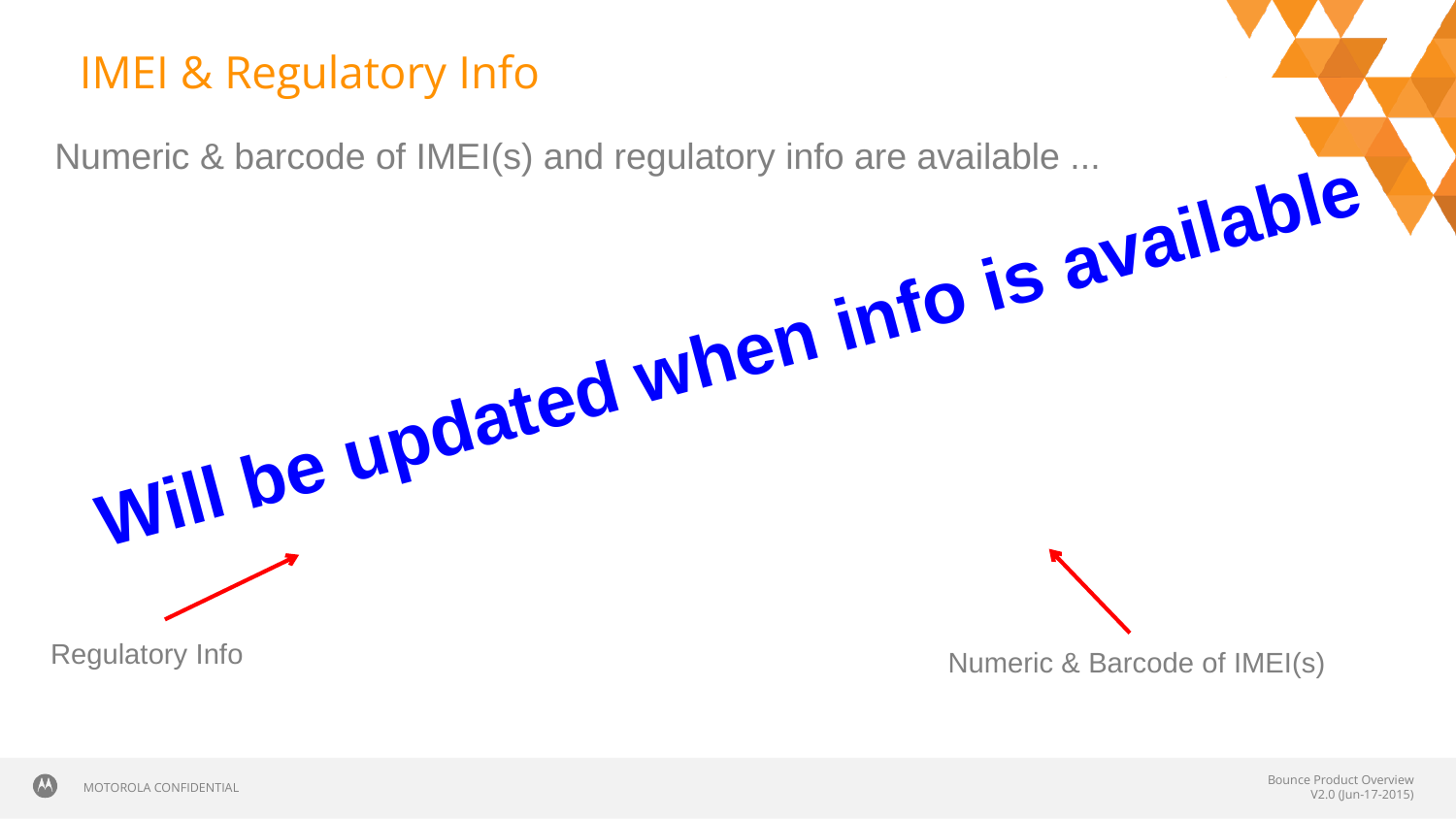

# IMEI & Regulatory Info
Numeric & barcode of IMEI(s) and regulatory info are available ...
Will be updated when info is available
Regulatory Info
Numeric & Barcode of IMEI(s)